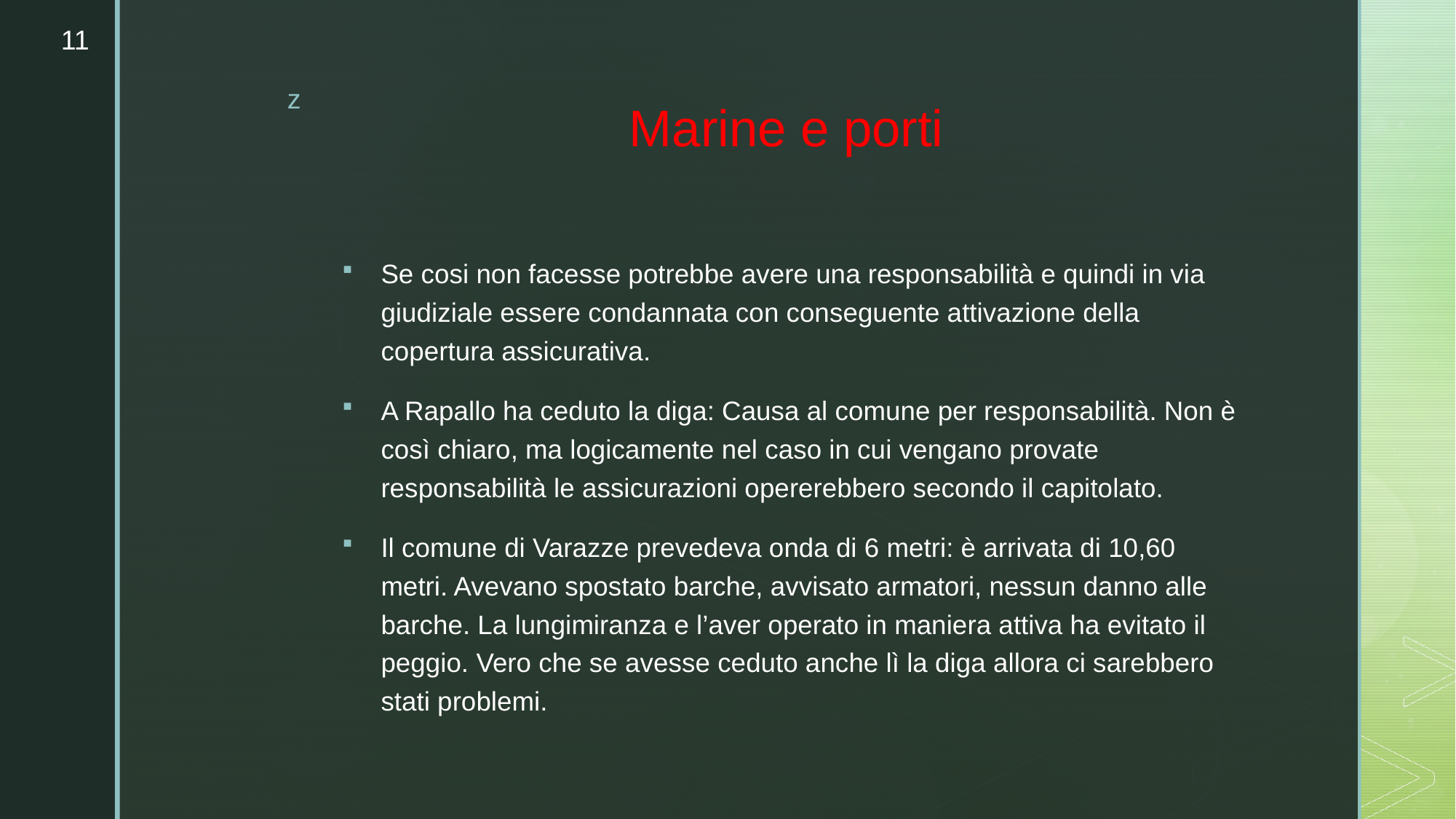

11
# Marine e porti
Se cosi non facesse potrebbe avere una responsabilità e quindi in via giudiziale essere condannata con conseguente attivazione della copertura assicurativa.
A Rapallo ha ceduto la diga: Causa al comune per responsabilità. Non è così chiaro, ma logicamente nel caso in cui vengano provate responsabilità le assicurazioni opererebbero secondo il capitolato.
Il comune di Varazze prevedeva onda di 6 metri: è arrivata di 10,60 metri. Avevano spostato barche, avvisato armatori, nessun danno alle barche. La lungimiranza e l’aver operato in maniera attiva ha evitato il peggio. Vero che se avesse ceduto anche lì la diga allora ci sarebbero stati problemi.